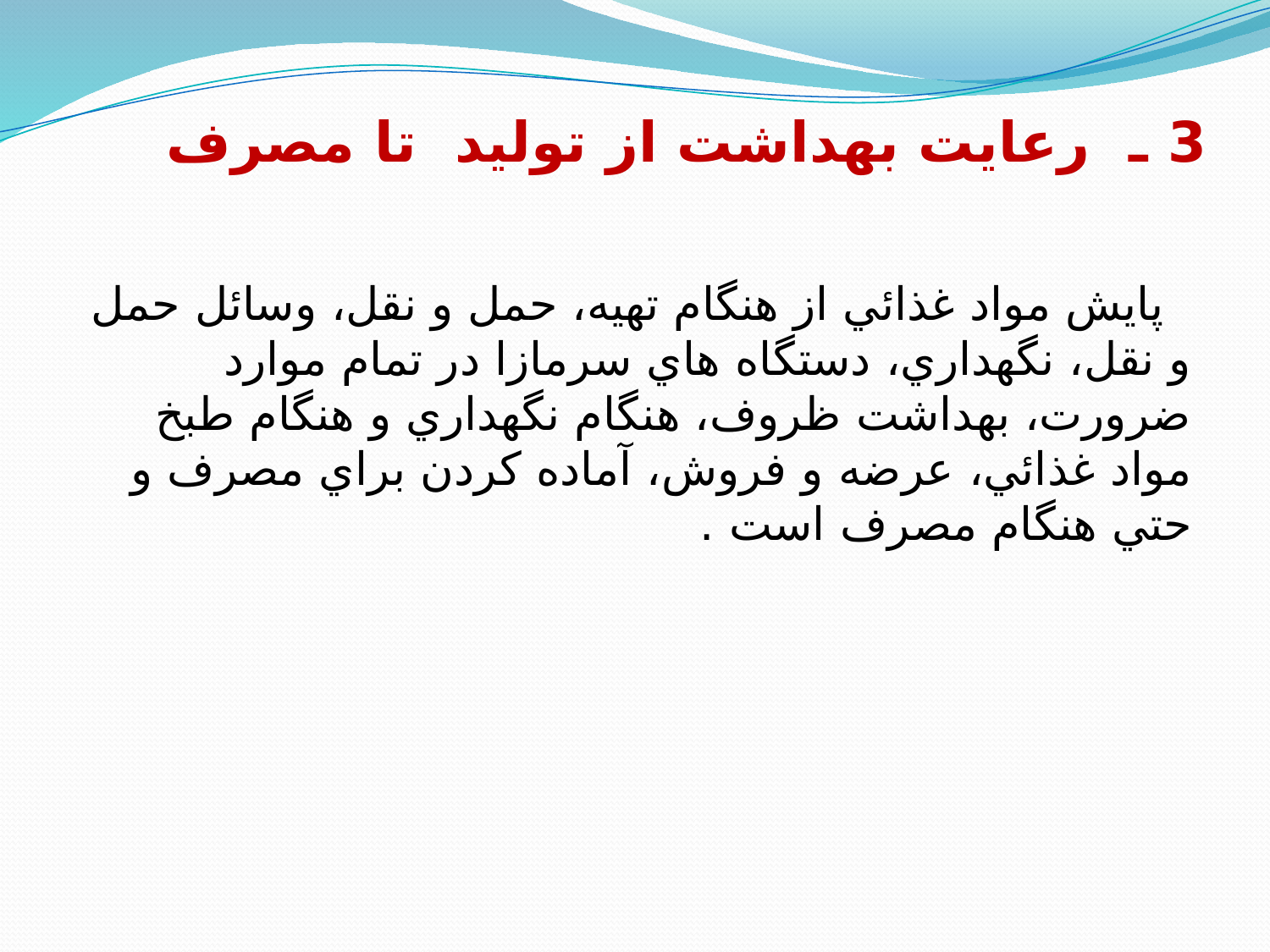

# 3 ـ  رعايت بهداشت از توليد  تا مصرف
  پايش مواد غذائي از هنگام تهيه، حمل و نقل، وسائل حمل و نقل، نگهداري، دستگاه هاي سرمازا در تمام موارد ضرورت، بهداشت ظروف، هنگام نگهداري و هنگام طبخ مواد غذائي، عرضه و فروش، آماده كردن براي مصرف و حتي هنگام مصرف است .